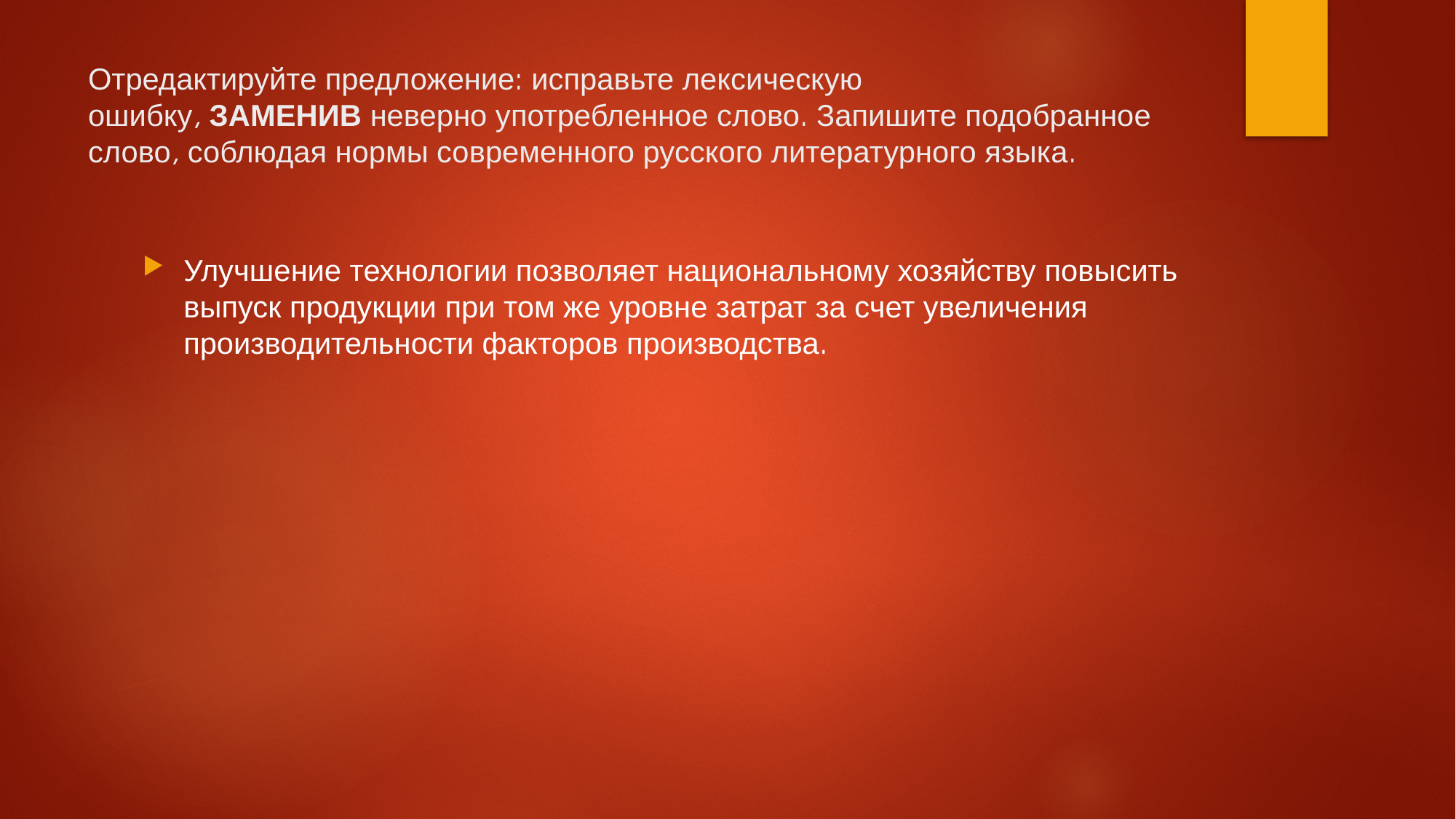

# Отредактируйте предложение: исправьте лексическую ошибку, ЗАМЕНИВ неверно употребленное слово. Запишите подобранное слово, соблюдая нормы современного русского литературного языка.
Улучшение технологии позволяет национальному хозяйству повысить выпуск продукции при том же уровне затрат за счет увеличения производительности факторов производства.